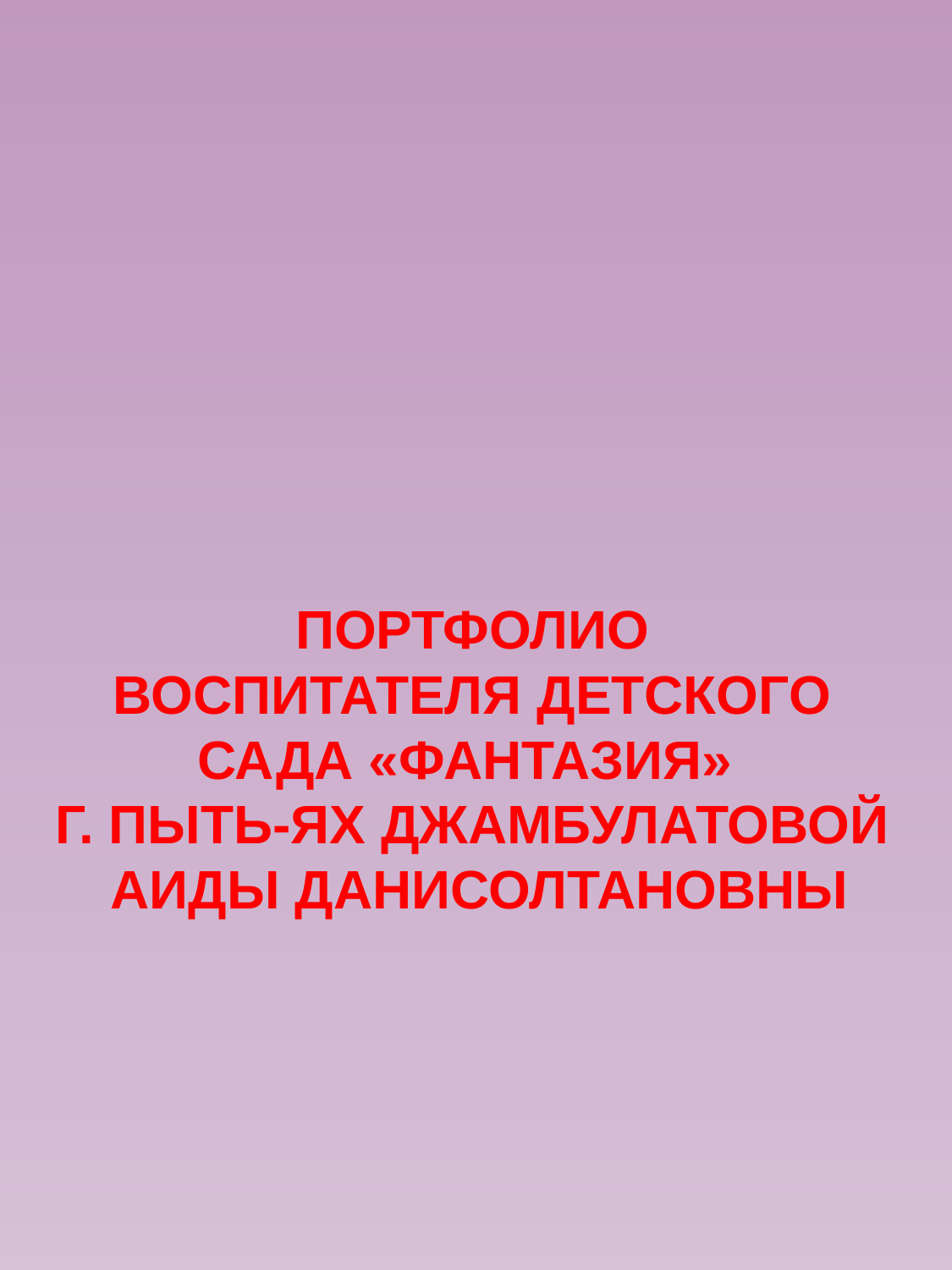

# Портфолио воспитателя детского сада «фАНТАЗИЯ» Г. ПЫТЬ-ЯХ ДЖАМБУЛАТОВОЙ  АИДЫ ДАНИСОЛТАНОВНЫ